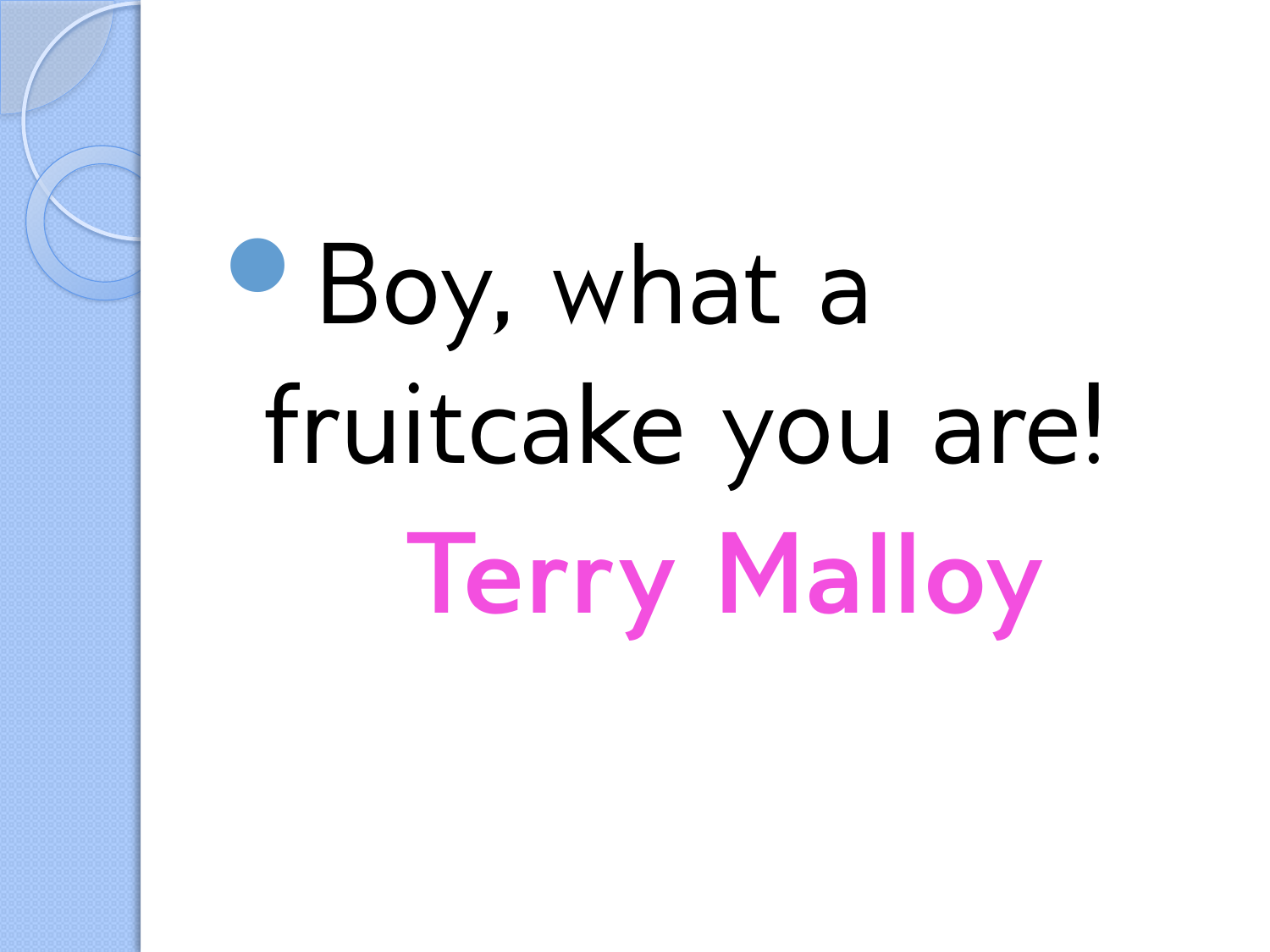

#
Boy, what a fruitcake you are!
Terry Malloy